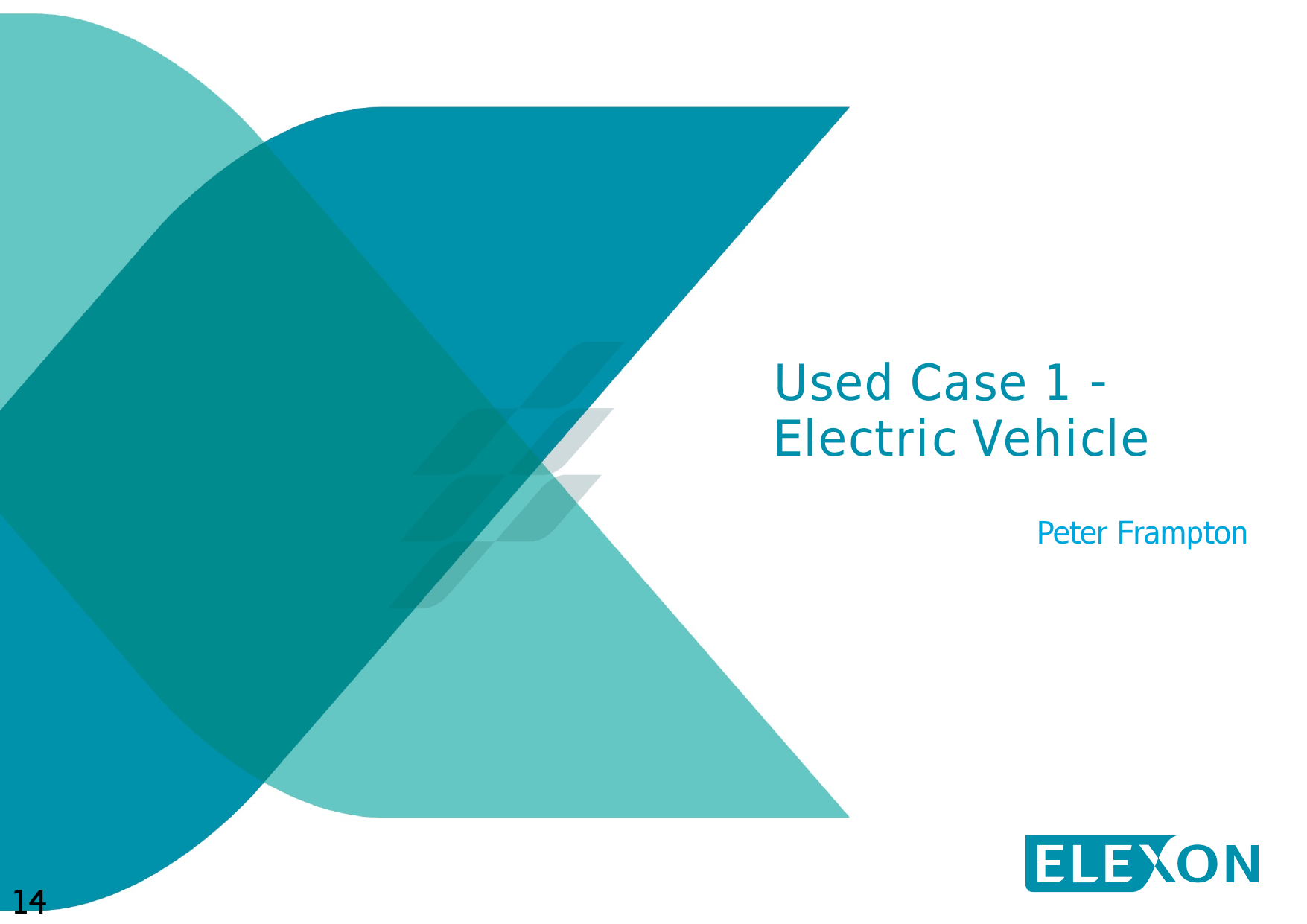

# Used Case 1 -Electric Vehicle
Peter Frampton
14